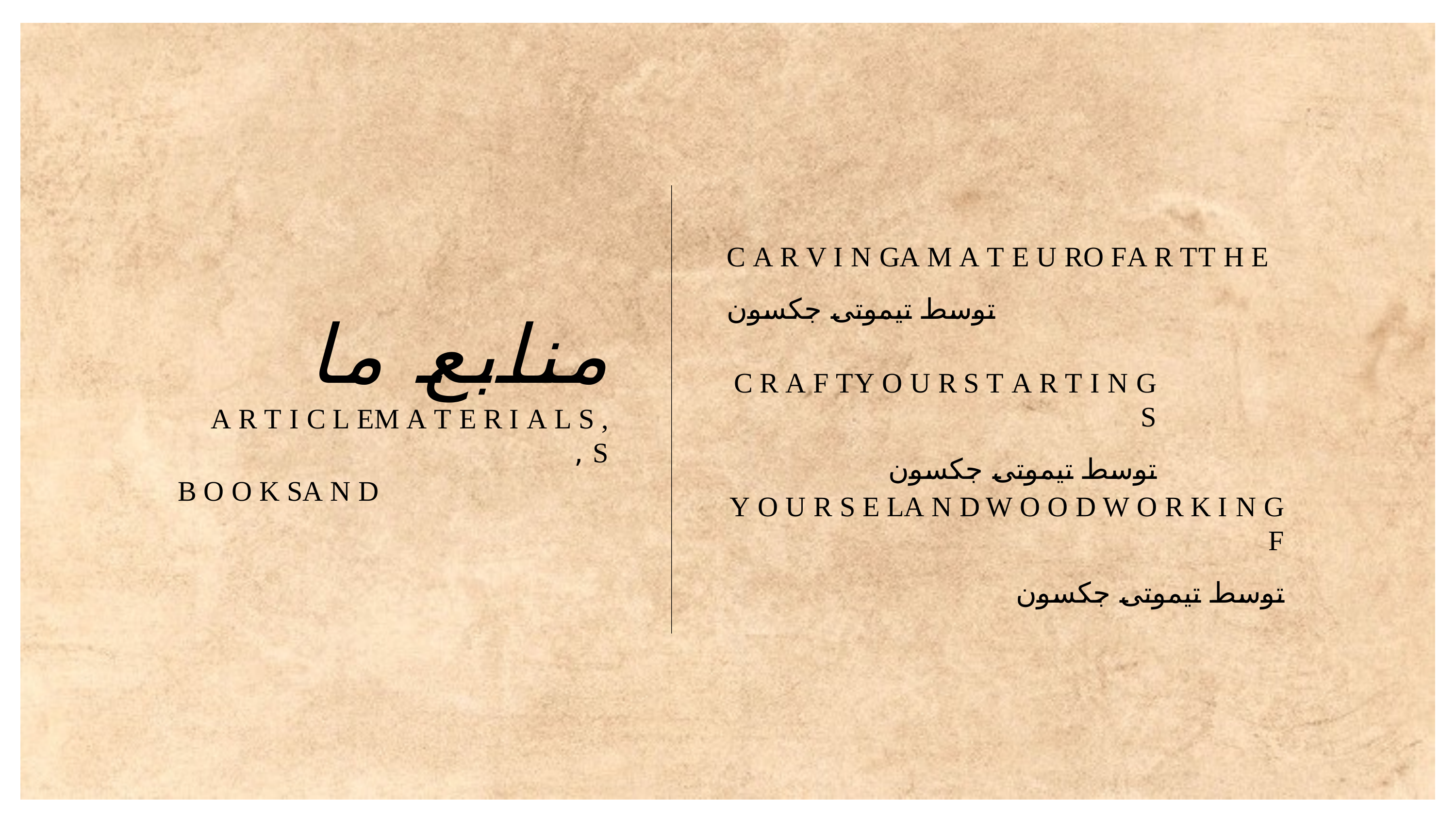

# T H E	A R T	O F	A M A T E U R	C A R V I N G
توسط تیموتی جکسون
منابع ما
M A T E R I A L S ,	A R T I C L E S ,
A N D	B O O K S
S T A R T I N G	Y O U R	C R A F T S
توسط تیموتی جکسون
W O O D W O R K I N G	A N D	Y O U R S E L F
توسط تیموتی جکسون